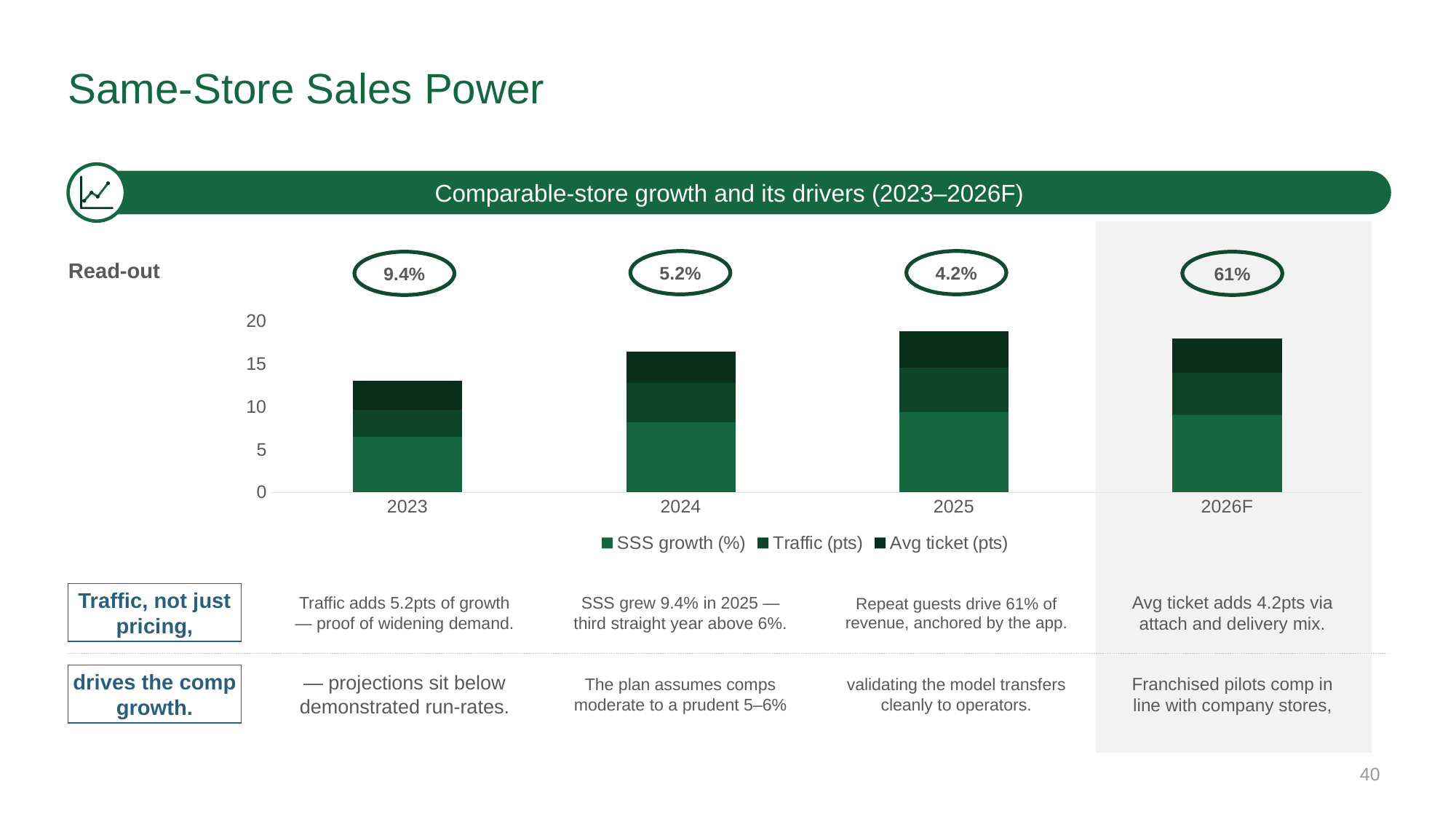

# Same-Store Sales Power

Comparable-store growth and its drivers (2023–2026F)

5.2%
4.2%
Read-out
9.4%
61%

### Chart

| Category | SSS growth (%) | Traffic (pts) | Avg ticket (pts) |
|---|---|---|---|
| 2023 | 6.5 | 3.1 | 3.4 |
| 2024 | 8.2 | 4.6 | 3.6 |
| 2025 | 9.4 | 5.2 | 4.2 |
| 2026F | 9.0 | 5.0 | 4.0 |
Traffic adds 5.2pts of growth — proof of widening demand.
SSS grew 9.4% in 2025 — third straight year above 6%.
Repeat guests drive 61% of revenue, anchored by the app.
Avg ticket adds 4.2pts via attach and delivery mix.
Traffic, not just pricing,
— projections sit below demonstrated run-rates.
The plan assumes comps moderate to a prudent 5–6%
validating the model transfers cleanly to operators.
Franchised pilots comp in line with company stores,
drives the comp growth.
40